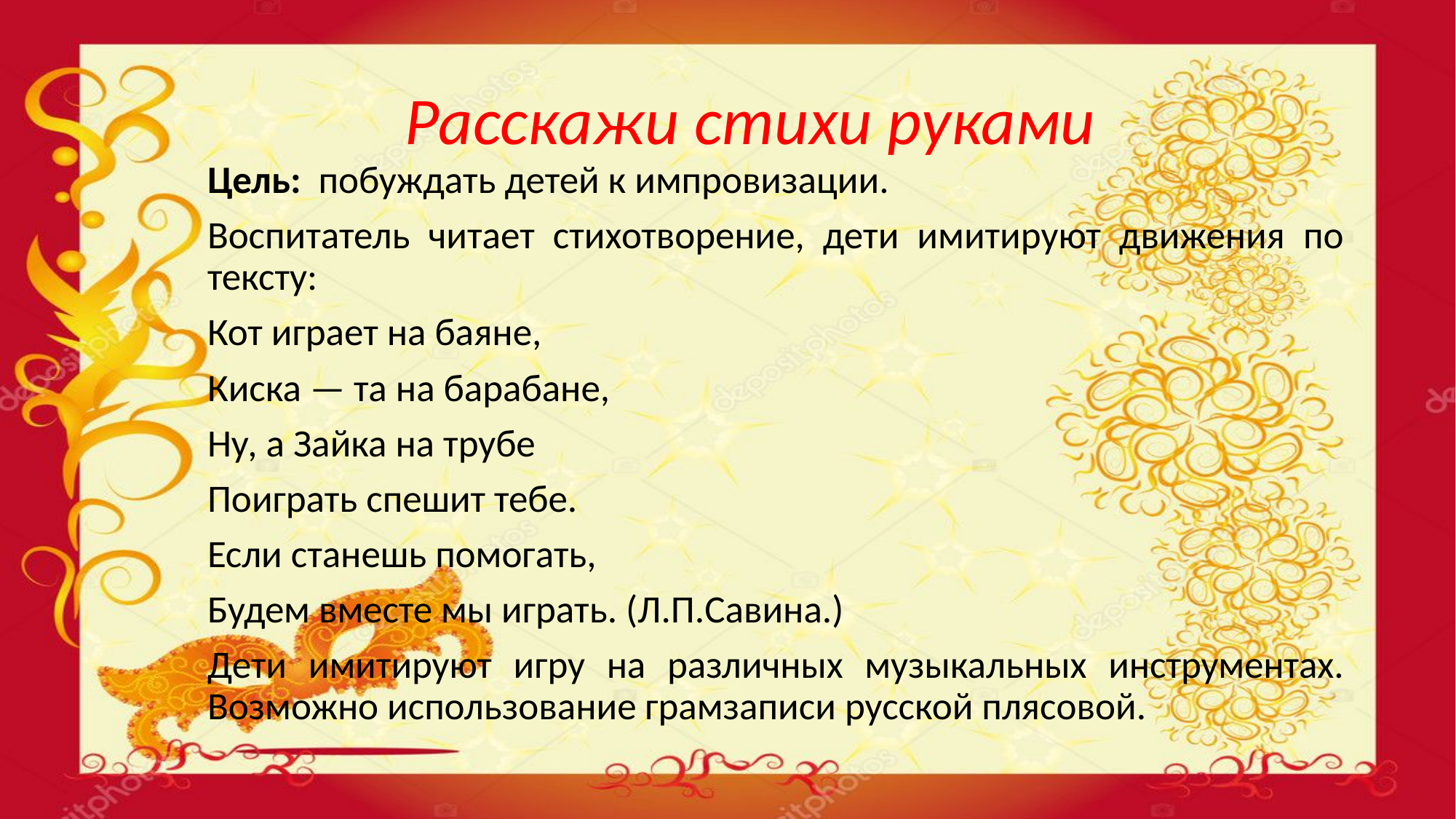

# Расскажи стихи руками
Цель:  побуждать детей к импровизации.
Воспитатель читает стихотворение, дети имитируют движения по тексту:
Кот играет на баяне,
Киска — та на барабане,
Ну, а Зайка на трубе
Поиграть спешит тебе.
Если станешь помогать,
Будем вместе мы играть. (Л.П.Савина.)
Дети имитируют игру на различных музыкальных инструментах. Возможно использование грамзаписи русской плясовой.